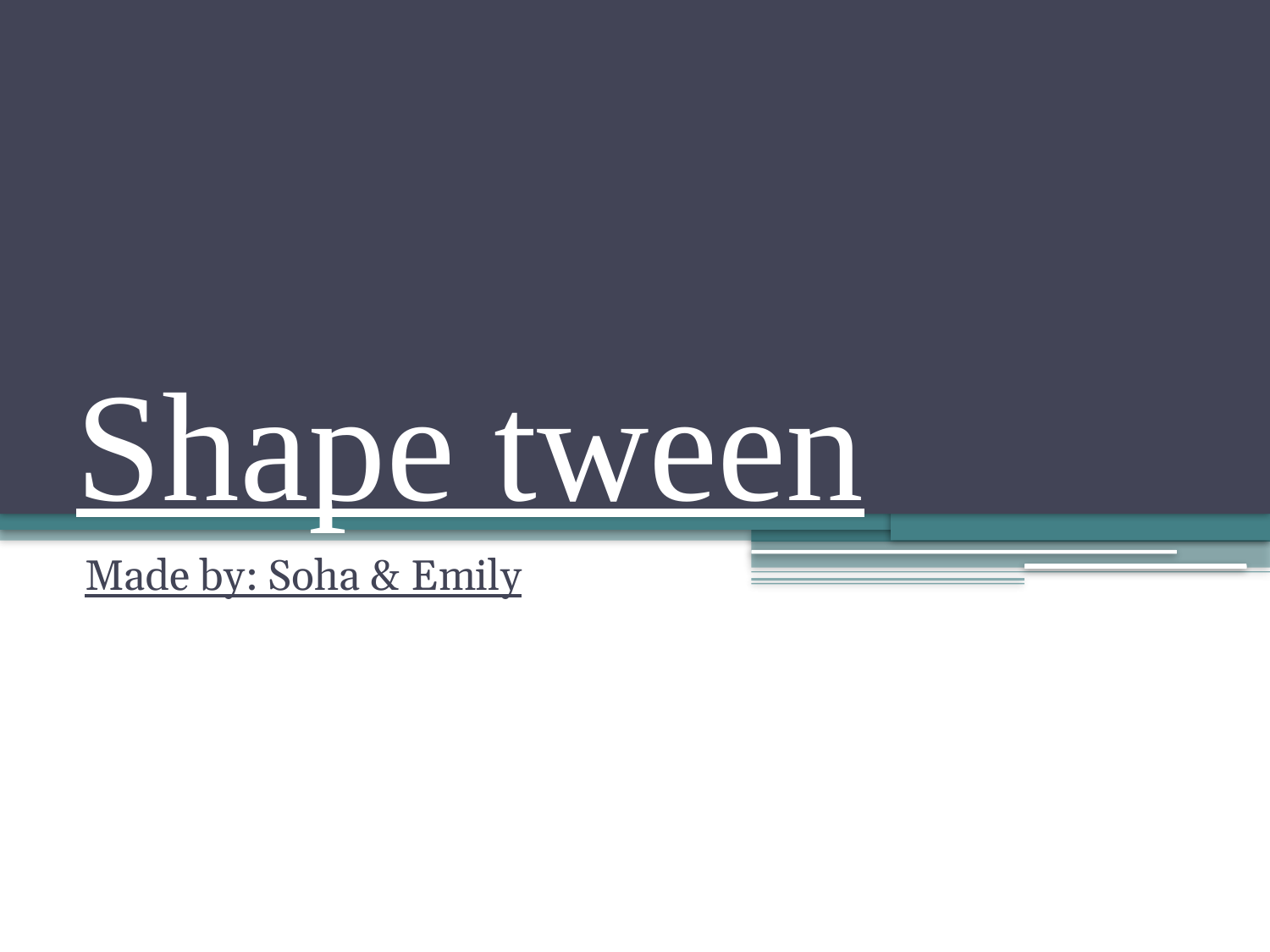

# Shape tween
Made by: Soha & Emily